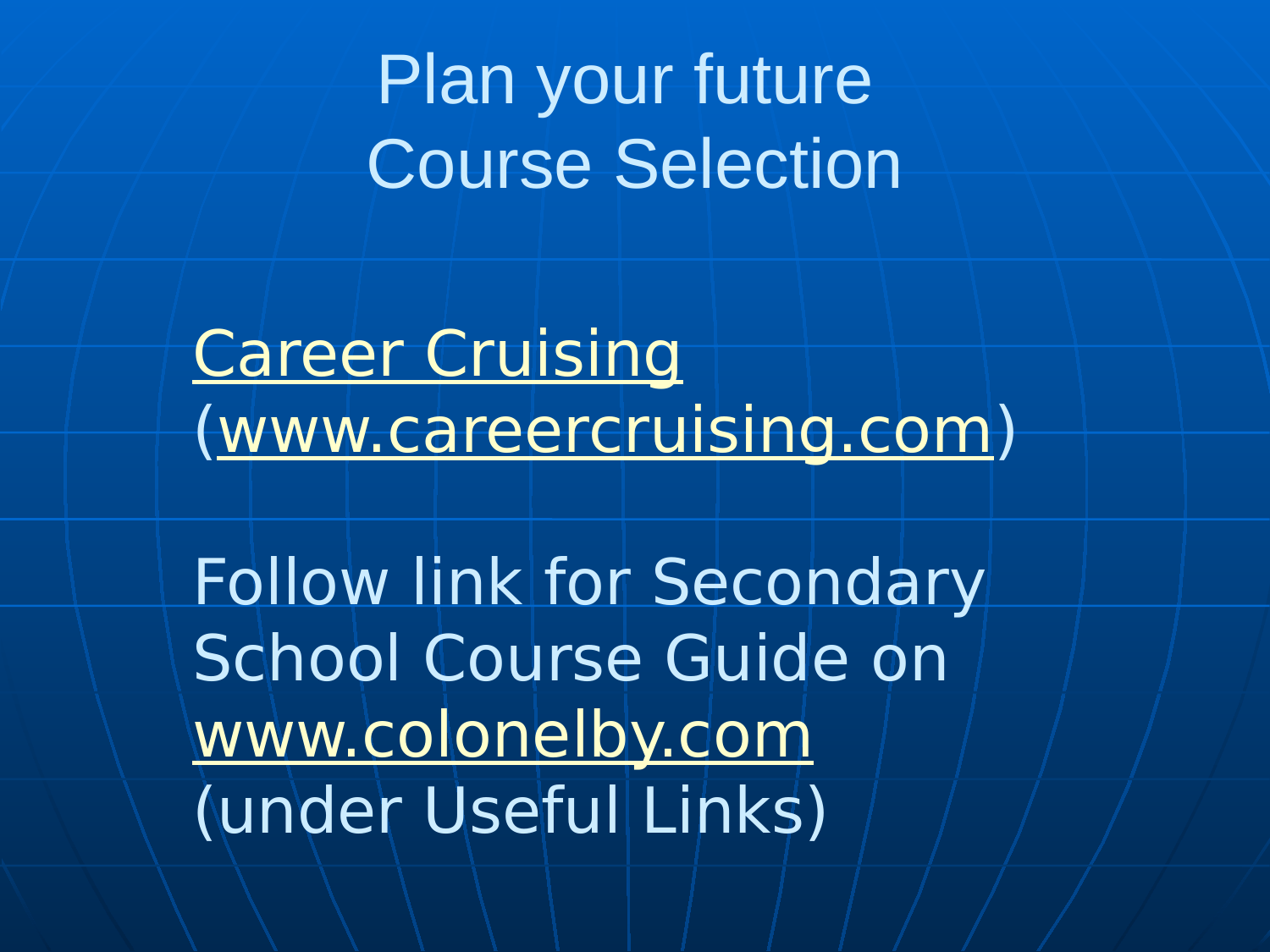

Plan your future
Course Selection
Career Cruising
(www.careercruising.com)

Follow link for Secondary School Course Guide on www.colonelby.com
(under Useful Links)